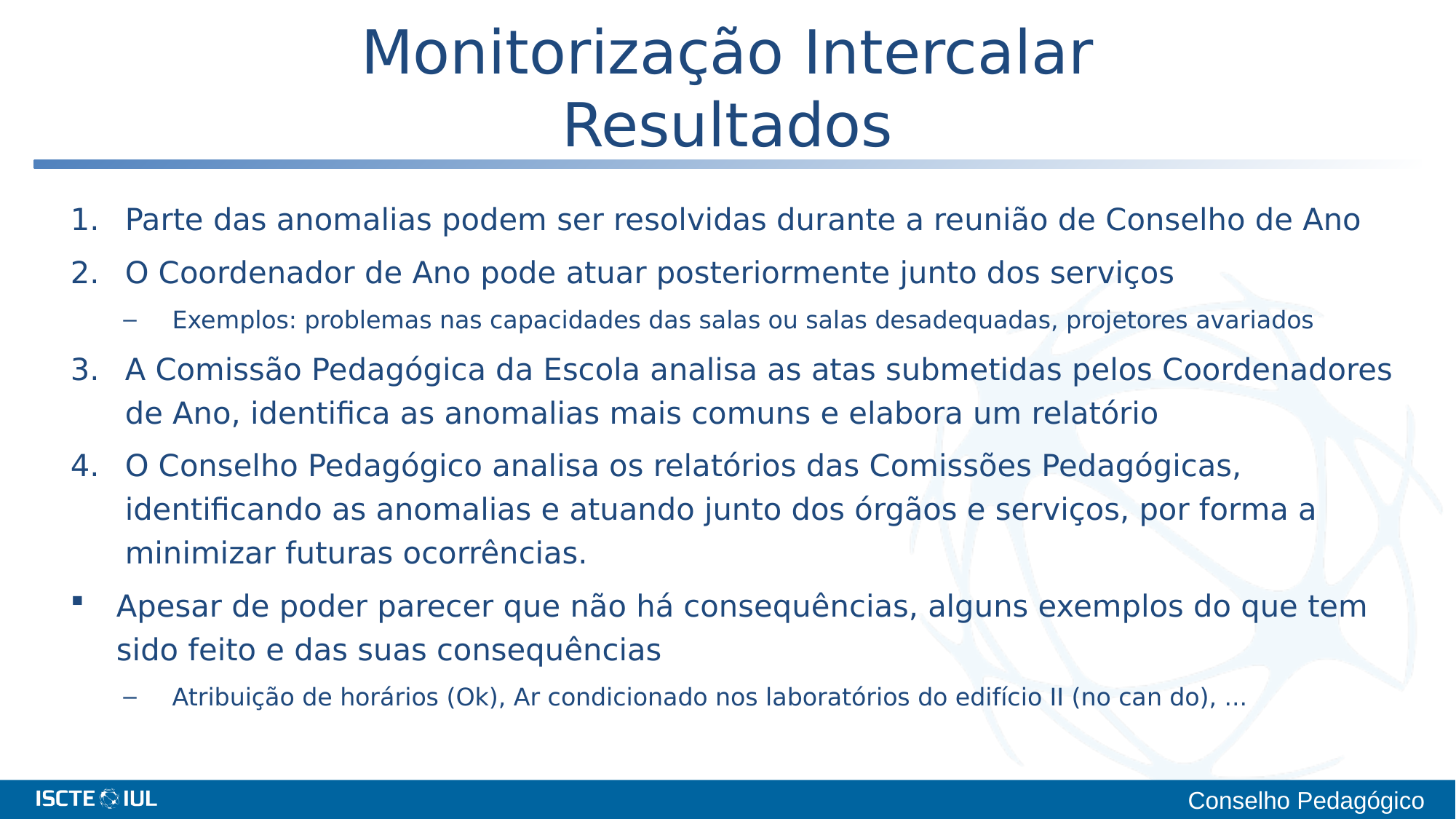

# Monitorização Intercalar Resultados
Parte das anomalias podem ser resolvidas durante a reunião de Conselho de Ano
O Coordenador de Ano pode atuar posteriormente junto dos serviços
Exemplos: problemas nas capacidades das salas ou salas desadequadas, projetores avariados
A Comissão Pedagógica da Escola analisa as atas submetidas pelos Coordenadores de Ano, identifica as anomalias mais comuns e elabora um relatório
O Conselho Pedagógico analisa os relatórios das Comissões Pedagógicas, identificando as anomalias e atuando junto dos órgãos e serviços, por forma a minimizar futuras ocorrências.
Apesar de poder parecer que não há consequências, alguns exemplos do que tem sido feito e das suas consequências
Atribuição de horários (Ok), Ar condicionado nos laboratórios do edifício II (no can do), ...